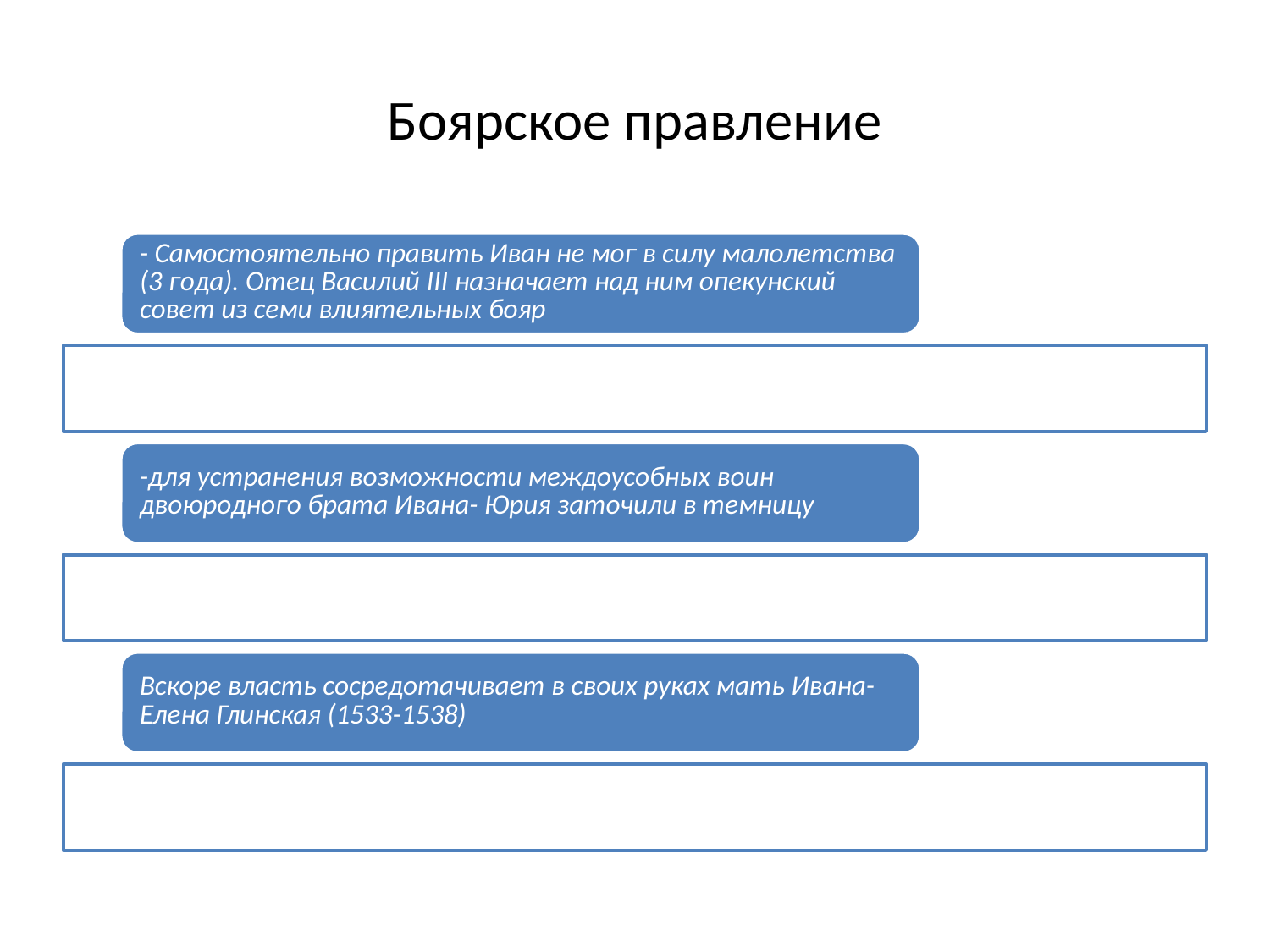

# Боярское правление
- Самостоятельно править Иван не мог в силу малолетства (3 года). Отец Василий III назначает над ним опекунский совет из семи влиятельных бояр
-для устранения возможности междоусобных воин двоюродного брата Ивана- Юрия заточили в темницу
Вскоре власть сосредотачивает в своих руках мать Ивана- Елена Глинская (1533-1538)